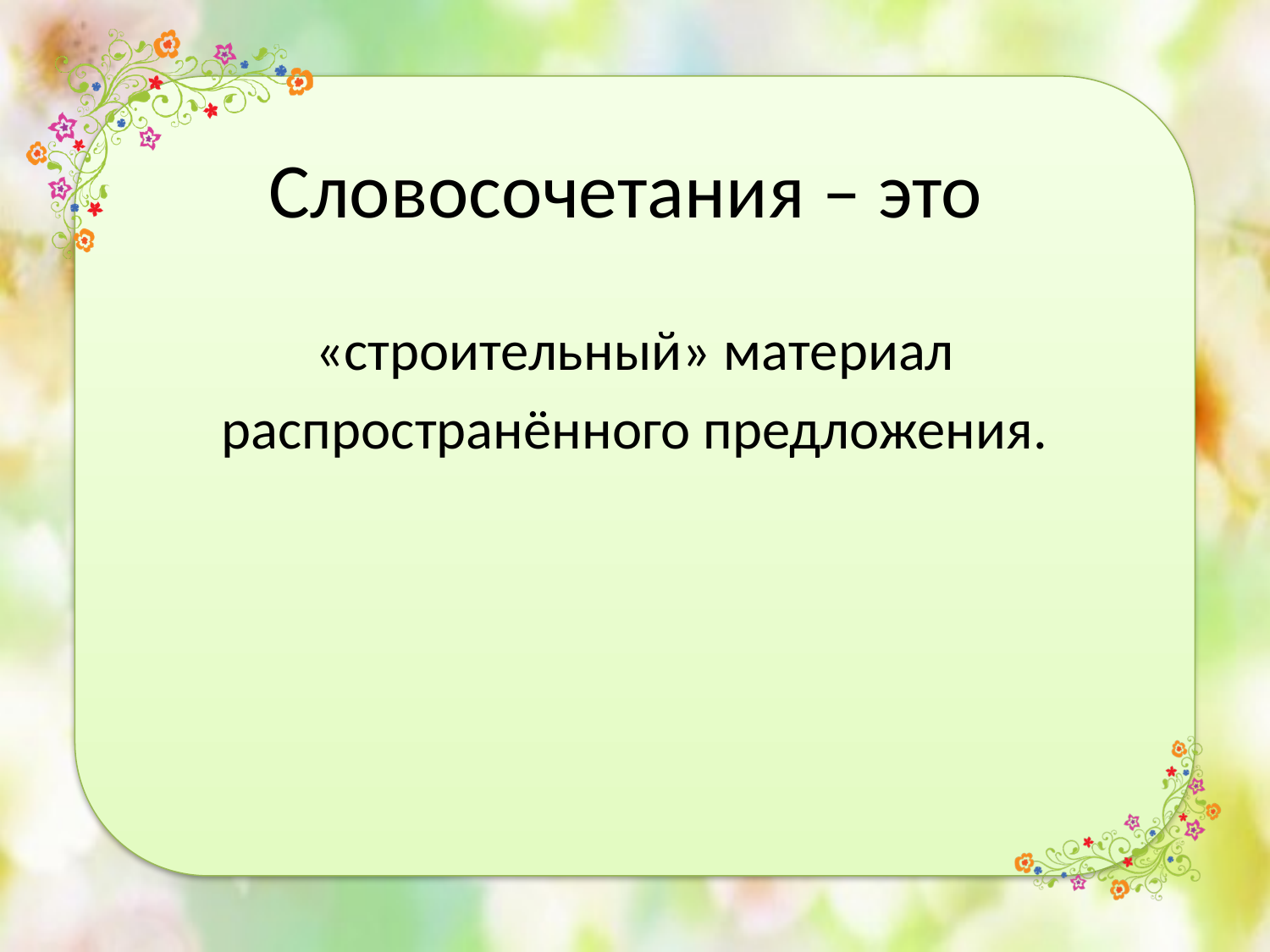

# Словосочетания – это
«строительный» материал
распространённого предложения.